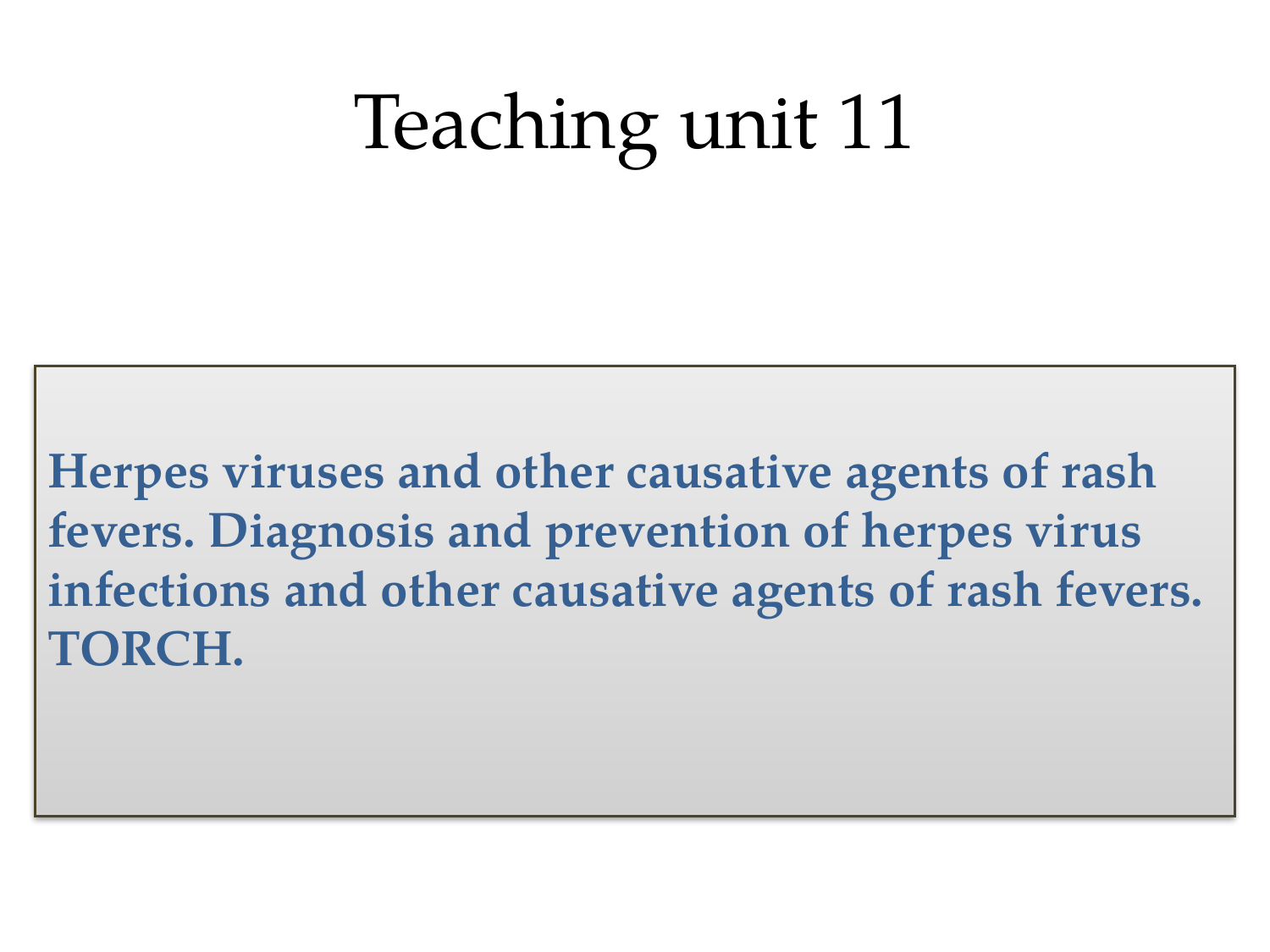

Teaching unit 11
# Herpes viruses and other causative agents of rash fevers. Diagnosis and prevention of herpes virus infections and other causative agents of rash fevers. TORCH.